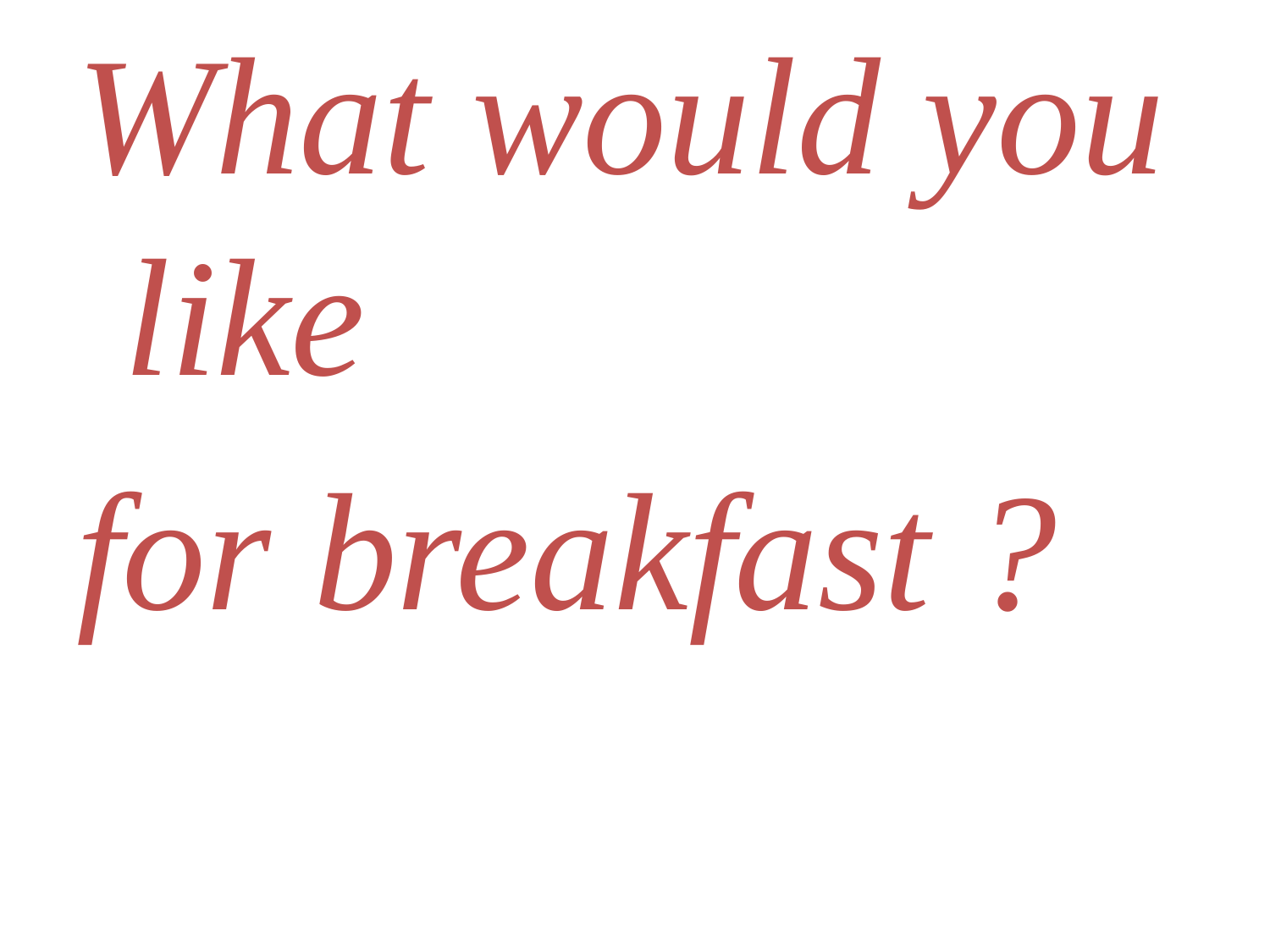

What would you like
for breakfast ?

#